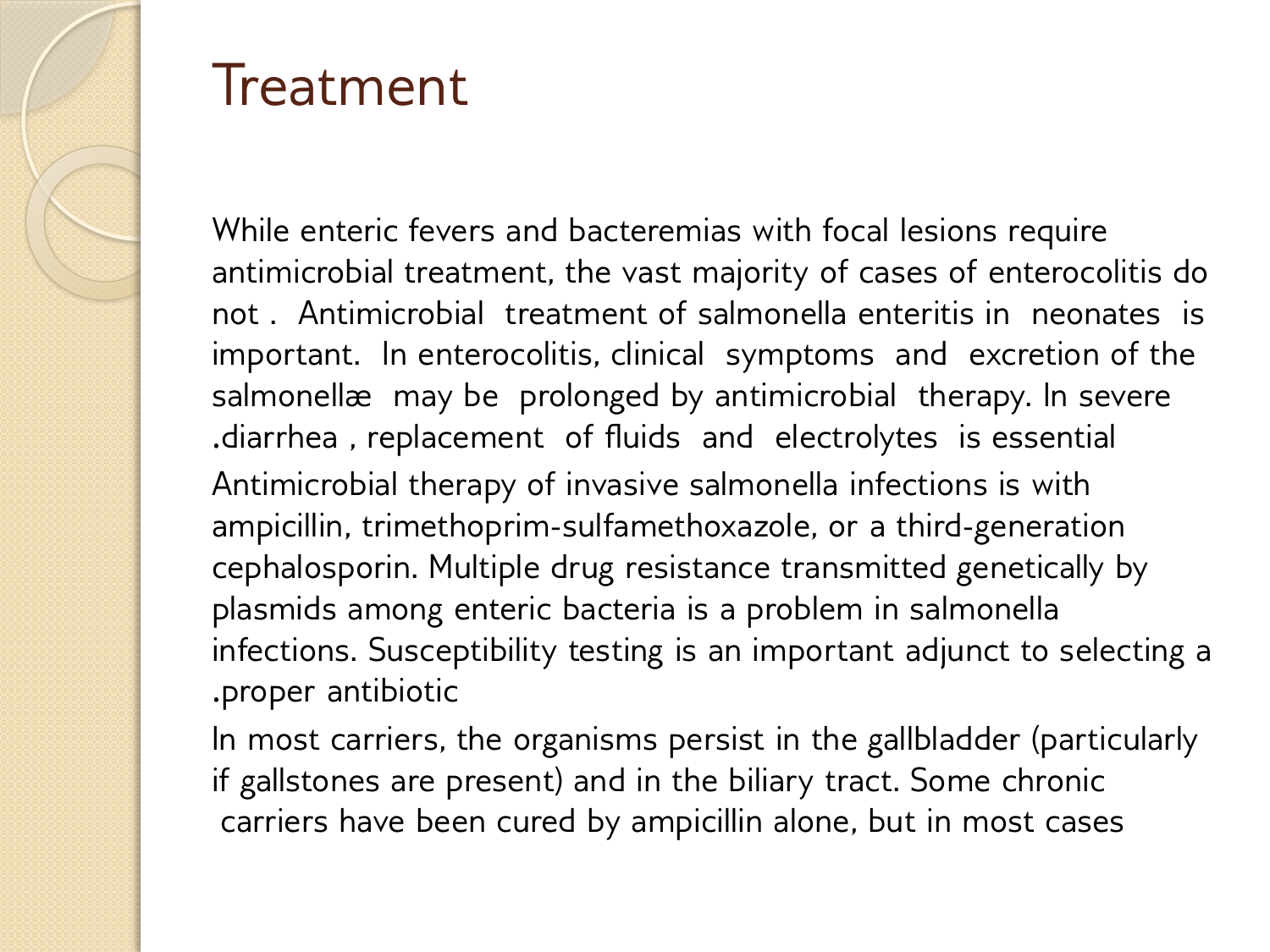

# Treatment
While enteric fevers and bacteremias with focal lesions require antimicrobial treatment, the vast majority of cases of enterocolitis do not .  Antimicrobial  treatment of salmonella enteritis in  neonates  is important.  In enterocolitis, clinical  symptoms  and  excretion of the salmonellae  may be  prolonged by antimicrobial  therapy. In severe diarrhea , replacement  of fluids  and  electrolytes  is essential.
Antimicrobial therapy of invasive salmonella infections is with ampicillin, trimethoprim-sulfamethoxazole, or a third-generation cephalosporin. Multiple drug resistance transmitted genetically by plasmids among enteric bacteria is a problem in salmonella infections. Susceptibility testing is an important adjunct to selecting a proper antibiotic.
In most carriers, the organisms persist in the gallbladder (particularly if gallstones are present) and in the biliary tract. Some chronic carriers have been cured by ampicillin alone, but in most cases